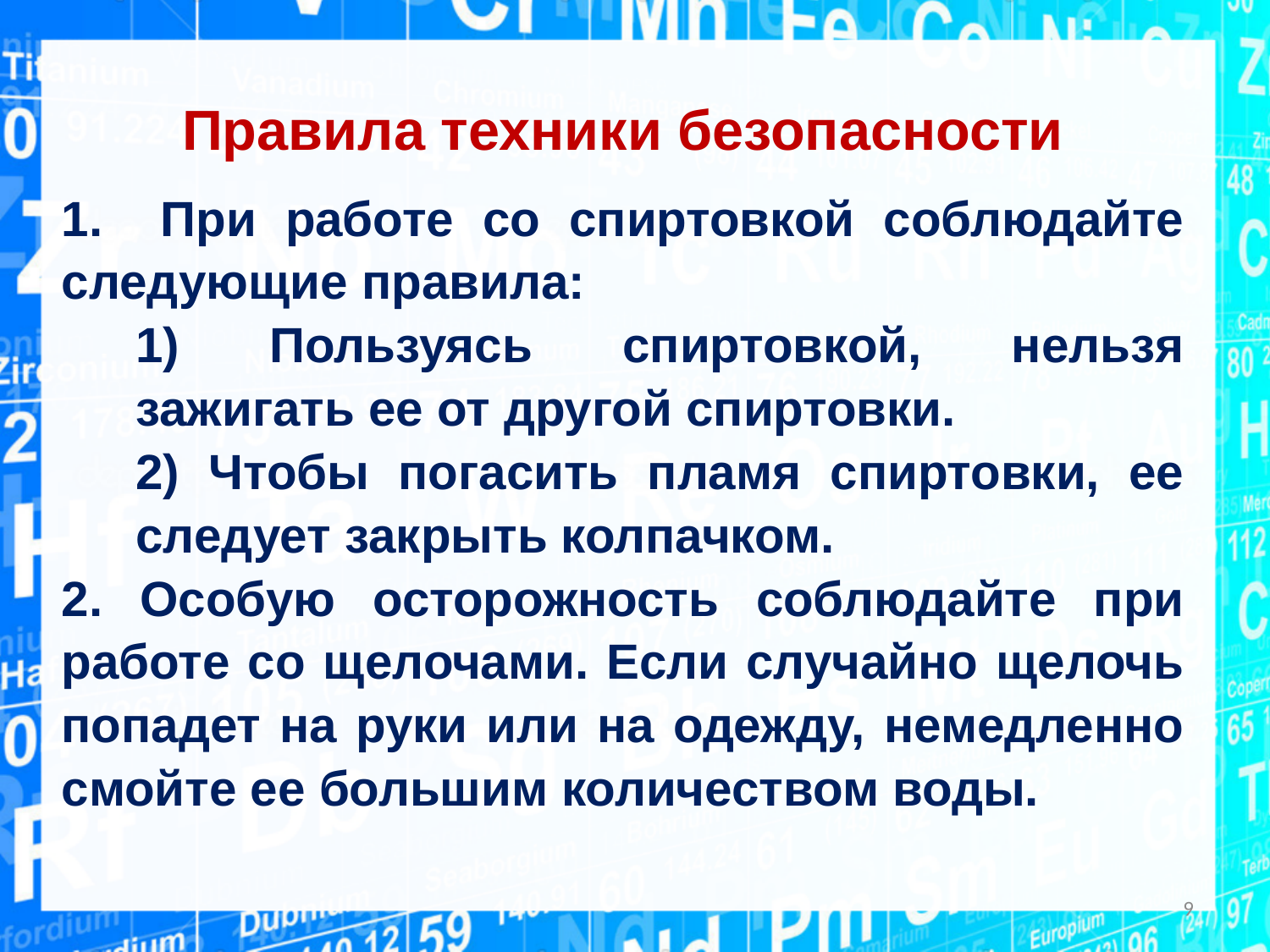

Правила техники безопасности

1.  При работе со спиртовкой соблюдайте следующие правила:
1) Пользуясь спиртовкой, нельзя зажигать ее от другой спиртовки.
2) Чтобы погасить пламя спиртовки, ее следует закрыть колпачком.
2. Особую осторожность соблюдайте при работе со щелочами. Если случайно щелочь попадет на руки или на одежду, немедленно смойте ее большим количеством воды.
9